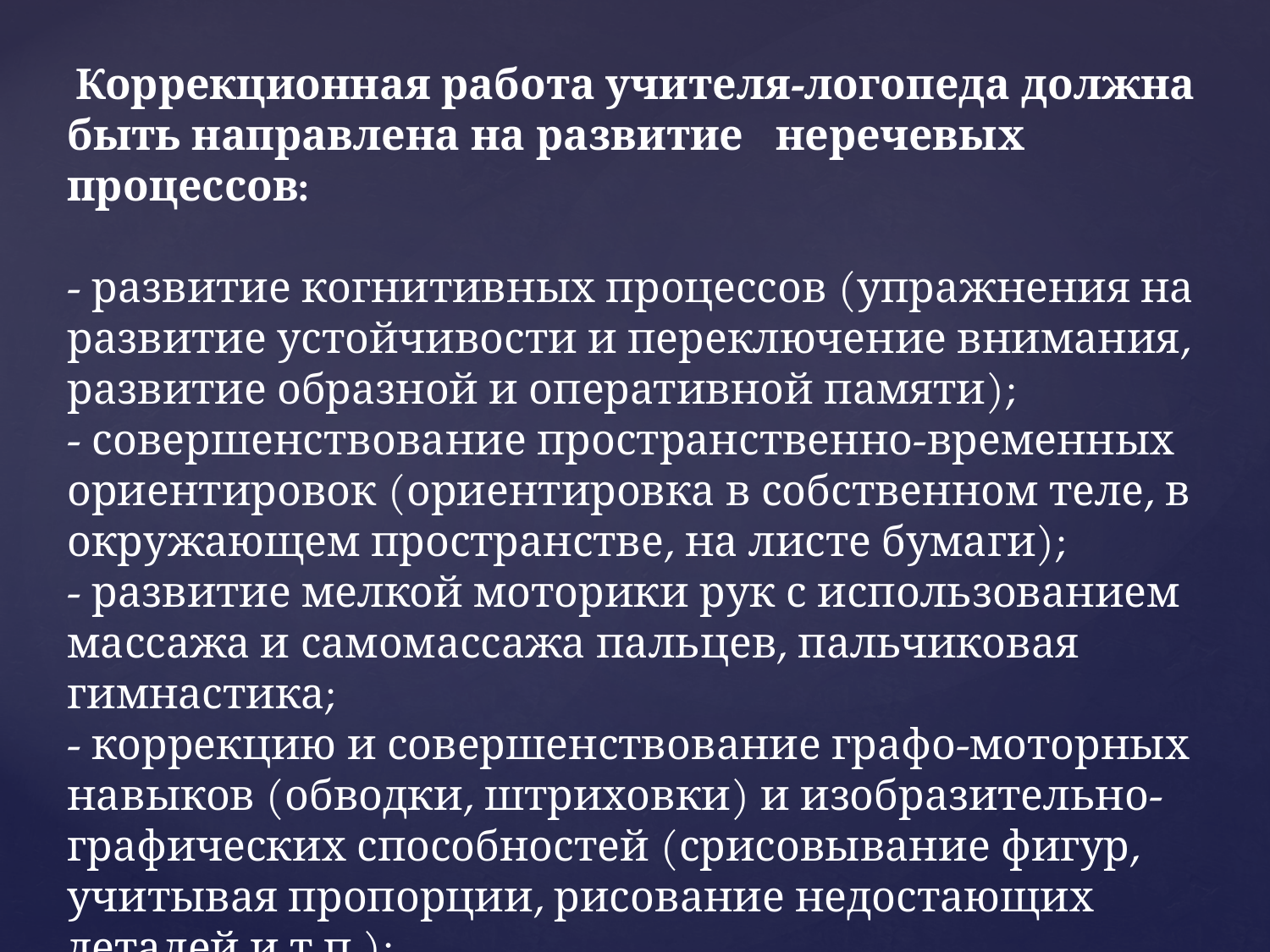

Коррекционная работа учителя-логопеда должна быть направлена на развитие   неречевых  процессов:

- развитие когнитивных процессов (упражнения на развитие устойчивости и переключение внимания, развитие образной и оперативной памяти);
- совершенствование пространственно-временных ориентировок (ориентировка в собственном теле, в окружающем пространстве, на листе бумаги);
- развитие мелкой моторики рук с использованием массажа и самомассажа пальцев, пальчиковая гимнастика;
- коррекцию и совершенствование графо-моторных навыков (обводки, штриховки) и изобразительно- графических способностей (срисовывание фигур, учитывая пропорции, рисование недостающих деталей и т.п.);